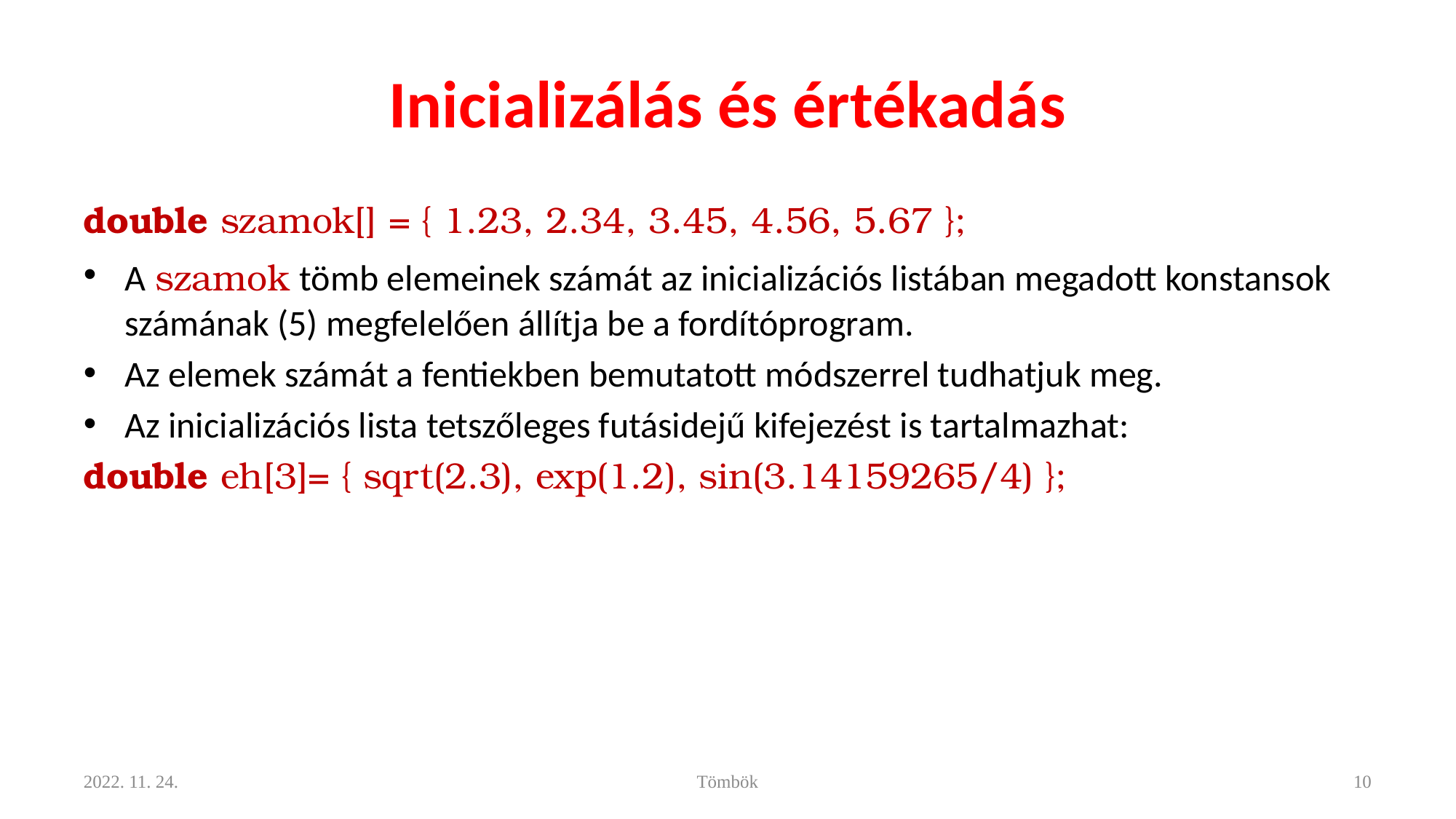

# Inicializálás és értékadás
double szamok[] = { 1.23, 2.34, 3.45, 4.56, 5.67 };
A szamok tömb elemeinek számát az inicializációs listában megadott konstansok számának (5) megfelelően állítja be a fordítóprogram.
Az elemek számát a fentiekben bemutatott módszerrel tudhatjuk meg.
Az inicializációs lista tetszőleges futásidejű kifejezést is tartalmazhat:
double eh[3]= { sqrt(2.3), exp(1.2), sin(3.14159265/4) };
2022. 11. 24.
Tömbök
10